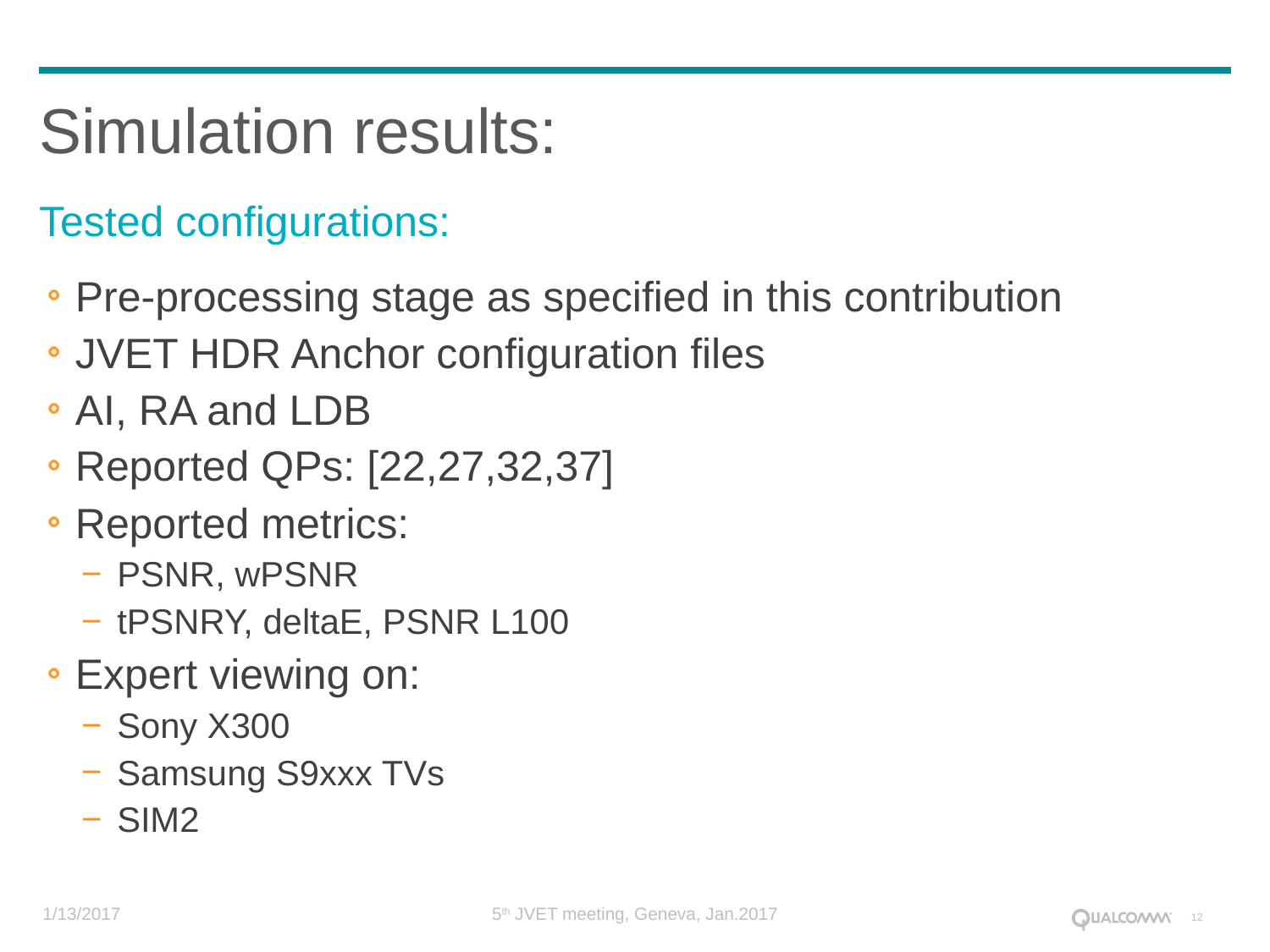

# Simulation results:
Tested configurations:
Pre-processing stage as specified in this contribution
JVET HDR Anchor configuration files
AI, RA and LDB
Reported QPs: [22,27,32,37]
Reported metrics:
PSNR, wPSNR
tPSNRY, deltaE, PSNR L100
Expert viewing on:
Sony X300
Samsung S9xxx TVs
SIM2